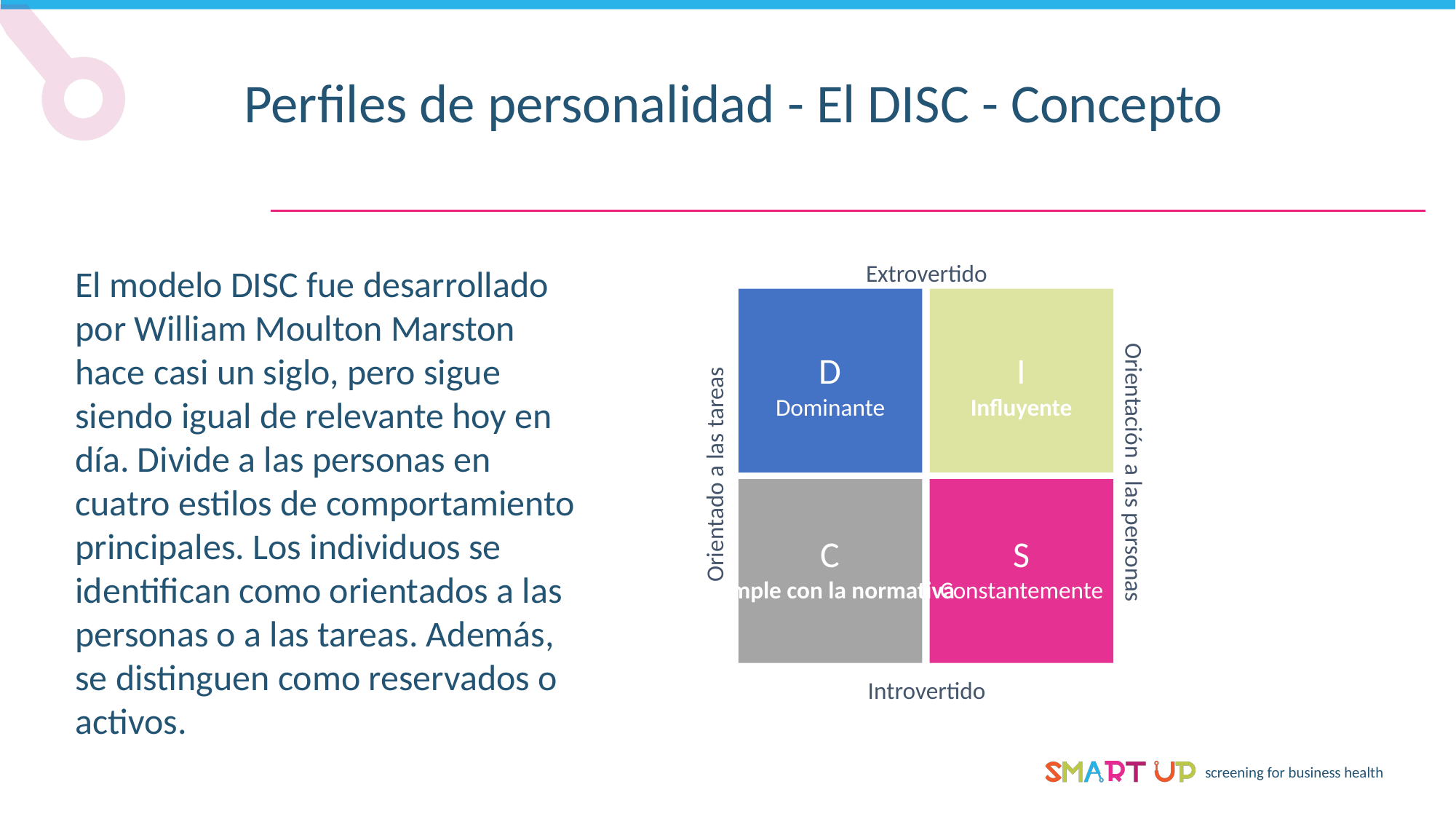

Perfiles de personalidad - El DISC - Concepto
Extrovertido
El modelo DISC fue desarrollado por William Moulton Marston hace casi un siglo, pero sigue siendo igual de relevante hoy en día. Divide a las personas en cuatro estilos de comportamiento principales. Los individuos se identifican como orientados a las personas o a las tareas. Además, se distinguen como reservados o activos.

D
Dominante
I
Influyente
Orientación a las personas
Orientado a las tareas

C
Cumple con la normativa
S
Constantemente
Introvertido